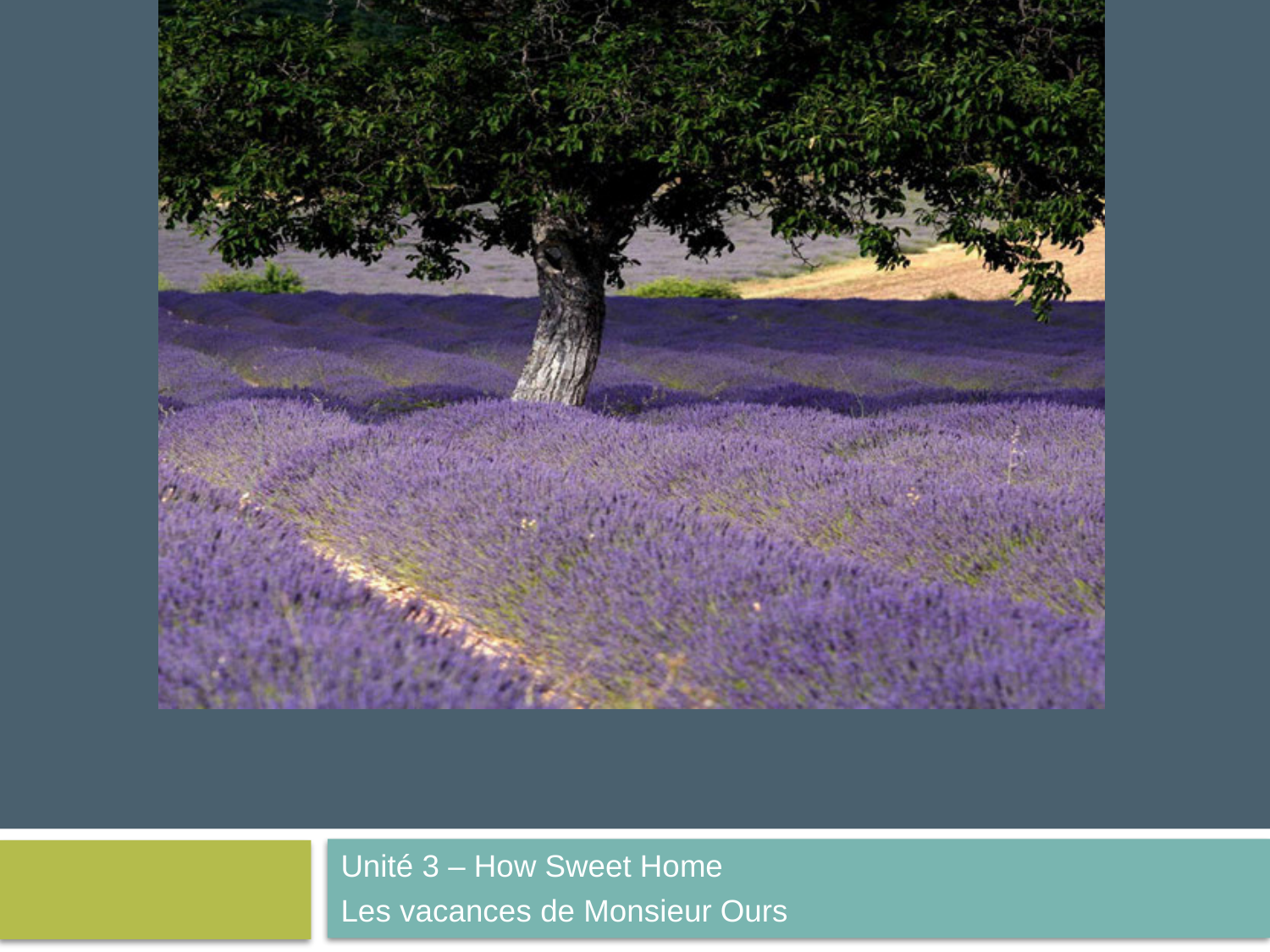

#
Unité 3 – How Sweet Home
Les vacances de Monsieur Ours